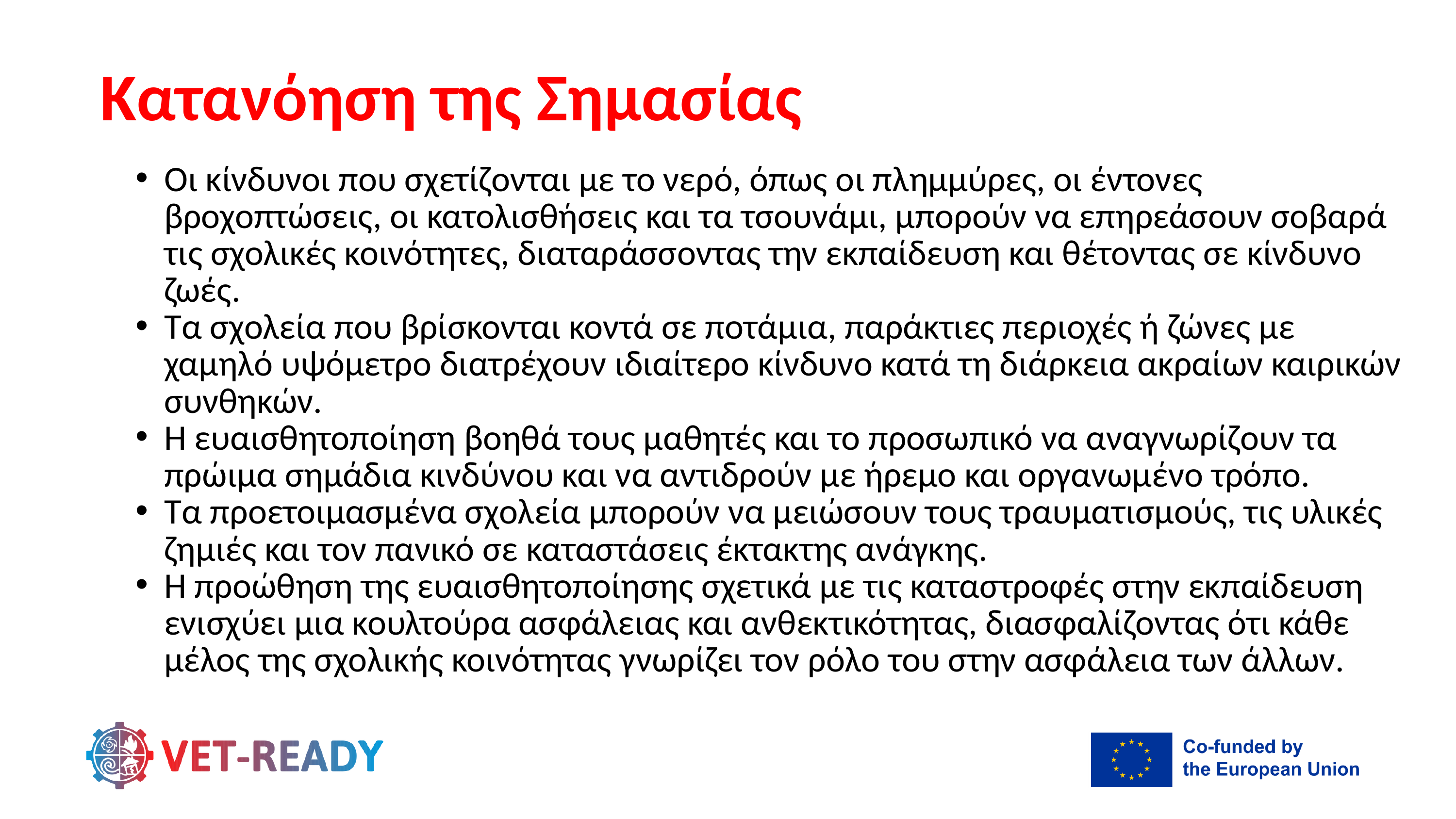

Κατανόηση της Σημασίας
Οι κίνδυνοι που σχετίζονται με το νερό, όπως οι πλημμύρες, οι έντονες βροχοπτώσεις, οι κατολισθήσεις και τα τσουνάμι, μπορούν να επηρεάσουν σοβαρά τις σχολικές κοινότητες, διαταράσσοντας την εκπαίδευση και θέτοντας σε κίνδυνο ζωές.
Τα σχολεία που βρίσκονται κοντά σε ποτάμια, παράκτιες περιοχές ή ζώνες με χαμηλό υψόμετρο διατρέχουν ιδιαίτερο κίνδυνο κατά τη διάρκεια ακραίων καιρικών συνθηκών.
Η ευαισθητοποίηση βοηθά τους μαθητές και το προσωπικό να αναγνωρίζουν τα πρώιμα σημάδια κινδύνου και να αντιδρούν με ήρεμο και οργανωμένο τρόπο.
Τα προετοιμασμένα σχολεία μπορούν να μειώσουν τους τραυματισμούς, τις υλικές ζημιές και τον πανικό σε καταστάσεις έκτακτης ανάγκης.
Η προώθηση της ευαισθητοποίησης σχετικά με τις καταστροφές στην εκπαίδευση ενισχύει μια κουλτούρα ασφάλειας και ανθεκτικότητας, διασφαλίζοντας ότι κάθε μέλος της σχολικής κοινότητας γνωρίζει τον ρόλο του στην ασφάλεια των άλλων.